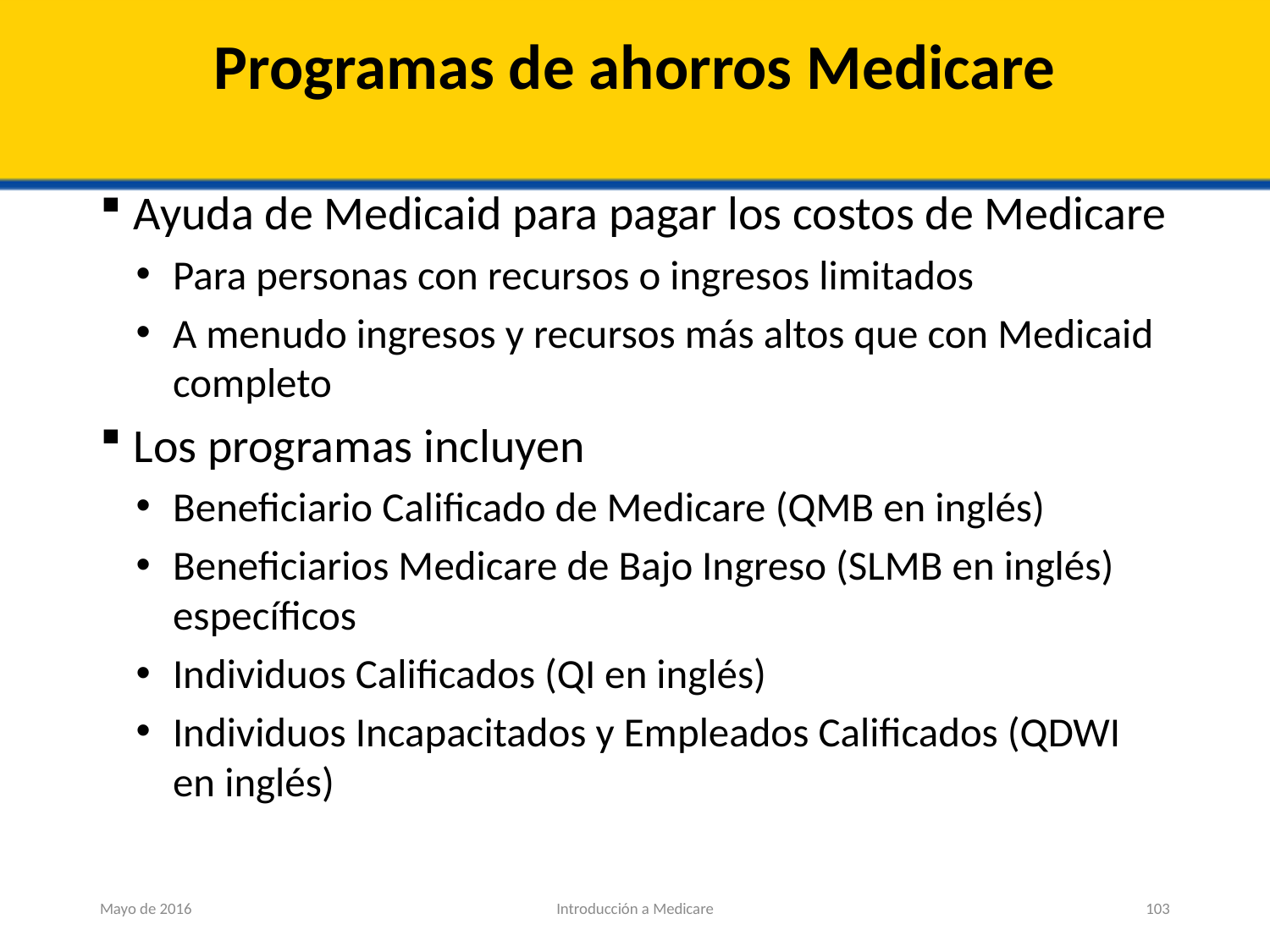

# Programas de ahorros Medicare
Ayuda de Medicaid para pagar los costos de Medicare
Para personas con recursos o ingresos limitados
A menudo ingresos y recursos más altos que con Medicaid completo
Los programas incluyen
Beneficiario Calificado de Medicare (QMB en inglés)
Beneficiarios Medicare de Bajo Ingreso (SLMB en inglés) específicos
Individuos Calificados (QI en inglés)
Individuos Incapacitados y Empleados Calificados (QDWI en inglés)
Mayo de 2016
Introducción a Medicare
103